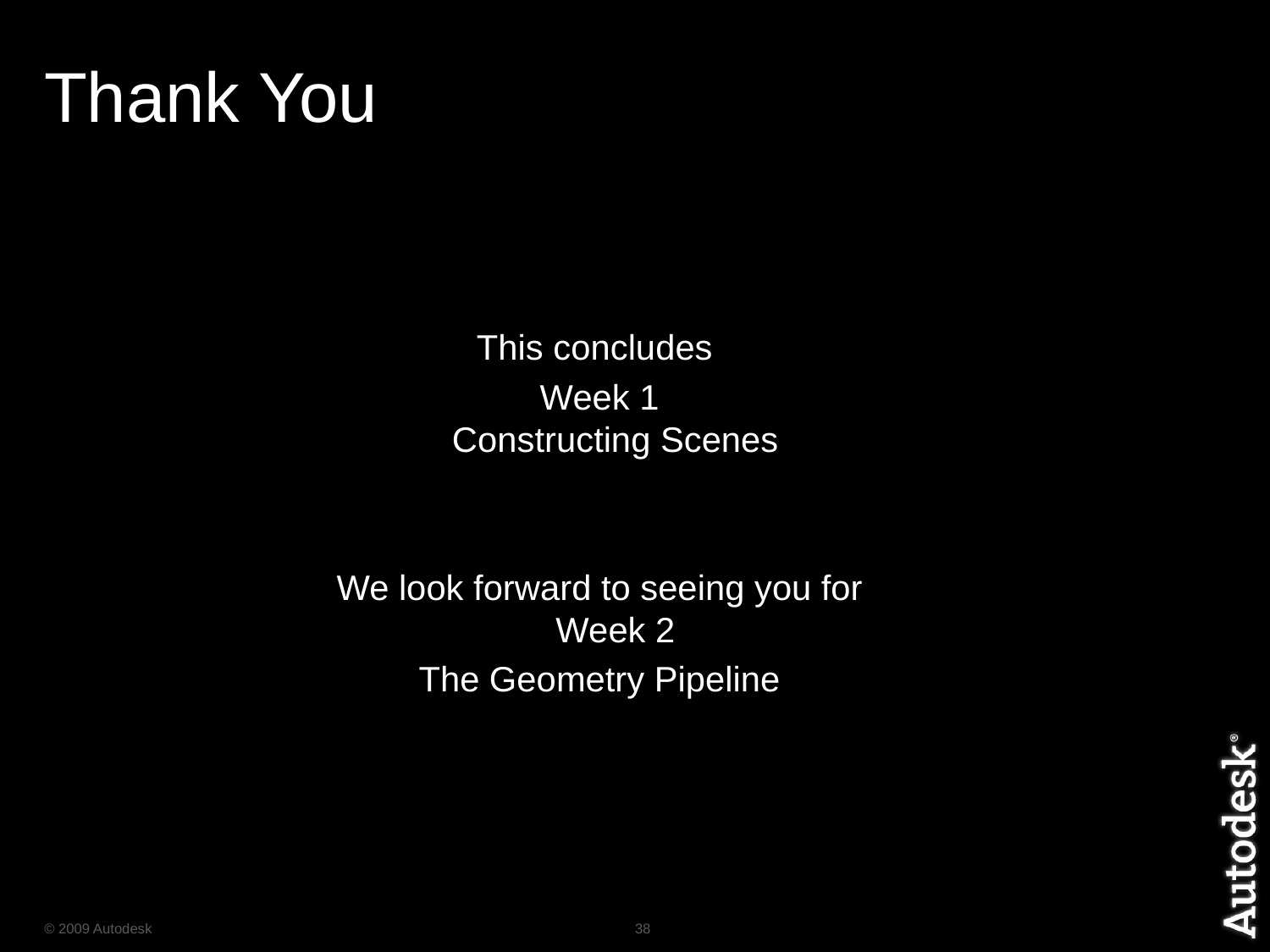

# Thank You

This concludes
Week 1
Constructing Scenes

We look forward to seeing you for
Week 2
The Geometry Pipeline